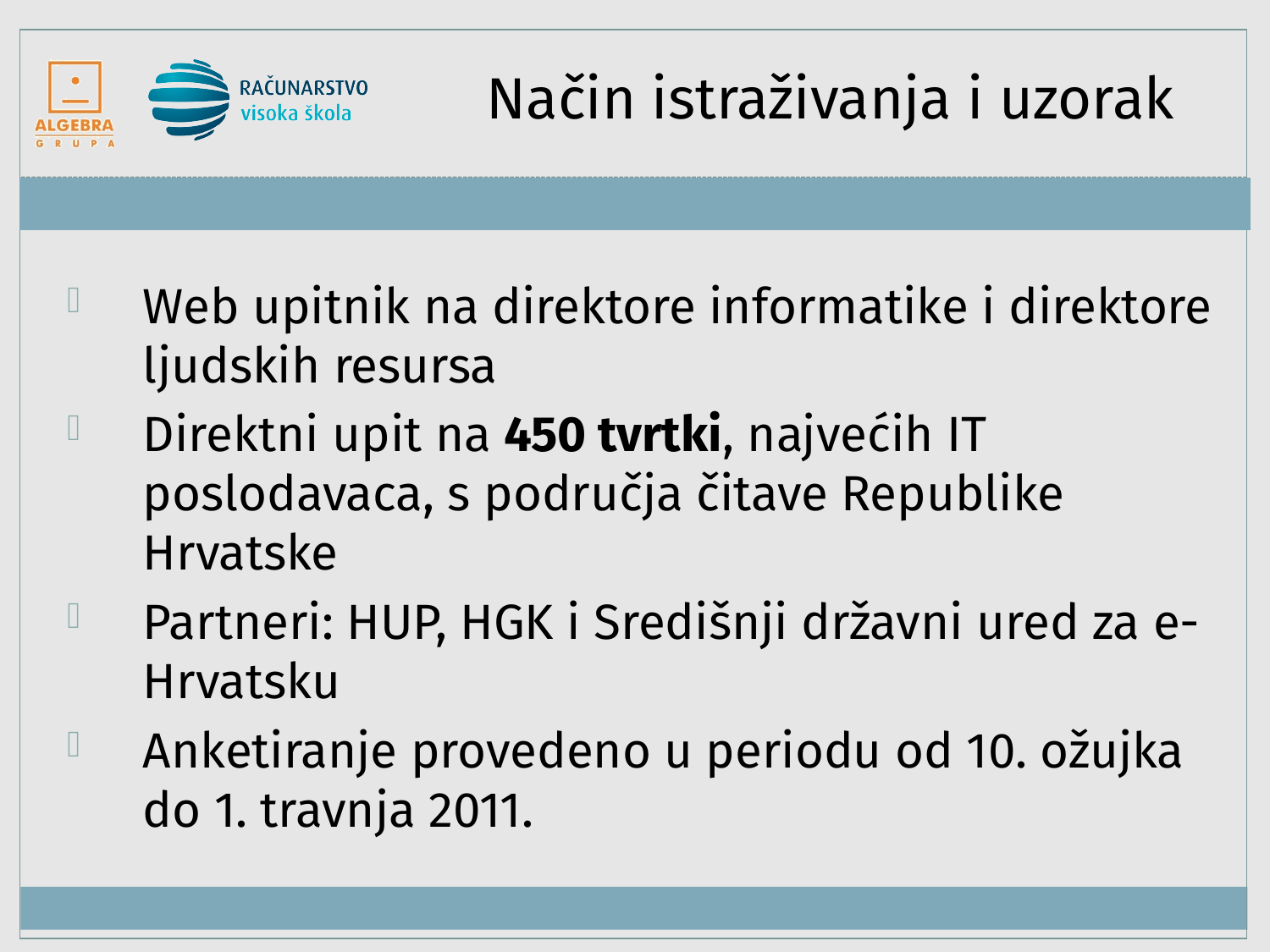

# Način istraživanja i uzorak
Web upitnik na direktore informatike i direktore ljudskih resursa
Direktni upit na 450 tvrtki, najvećih IT poslodavaca, s područja čitave Republike Hrvatske
Partneri: HUP, HGK i Središnji državni ured za e-Hrvatsku
Anketiranje provedeno u periodu od 10. ožujka do 1. travnja 2011.